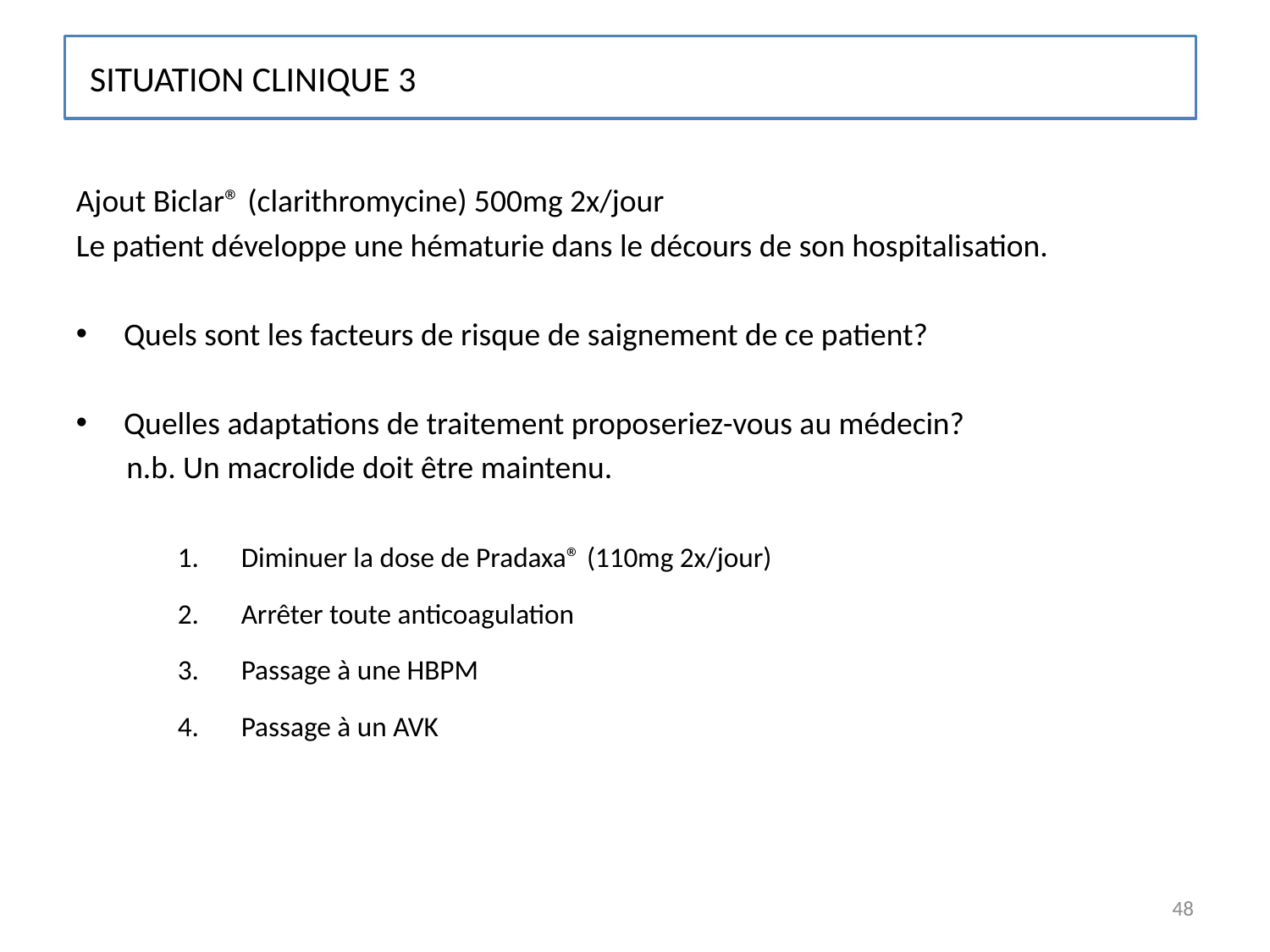

SITUATION CLINIQUE 3
Ajout Biclar® (clarithromycine) 500mg 2x/jour
Le patient développe une hématurie dans le décours de son hospitalisation.

Quels sont les facteurs de risque de saignement de ce patient?

Quelles adaptations de traitement proposeriez-vous au médecin?
       n.b. Un macrolide doit être maintenu.
Diminuer la dose de Pradaxa® (110mg 2x/jour)
Arrêter toute anticoagulation
Passage à une HBPM
Passage à un AVK

48